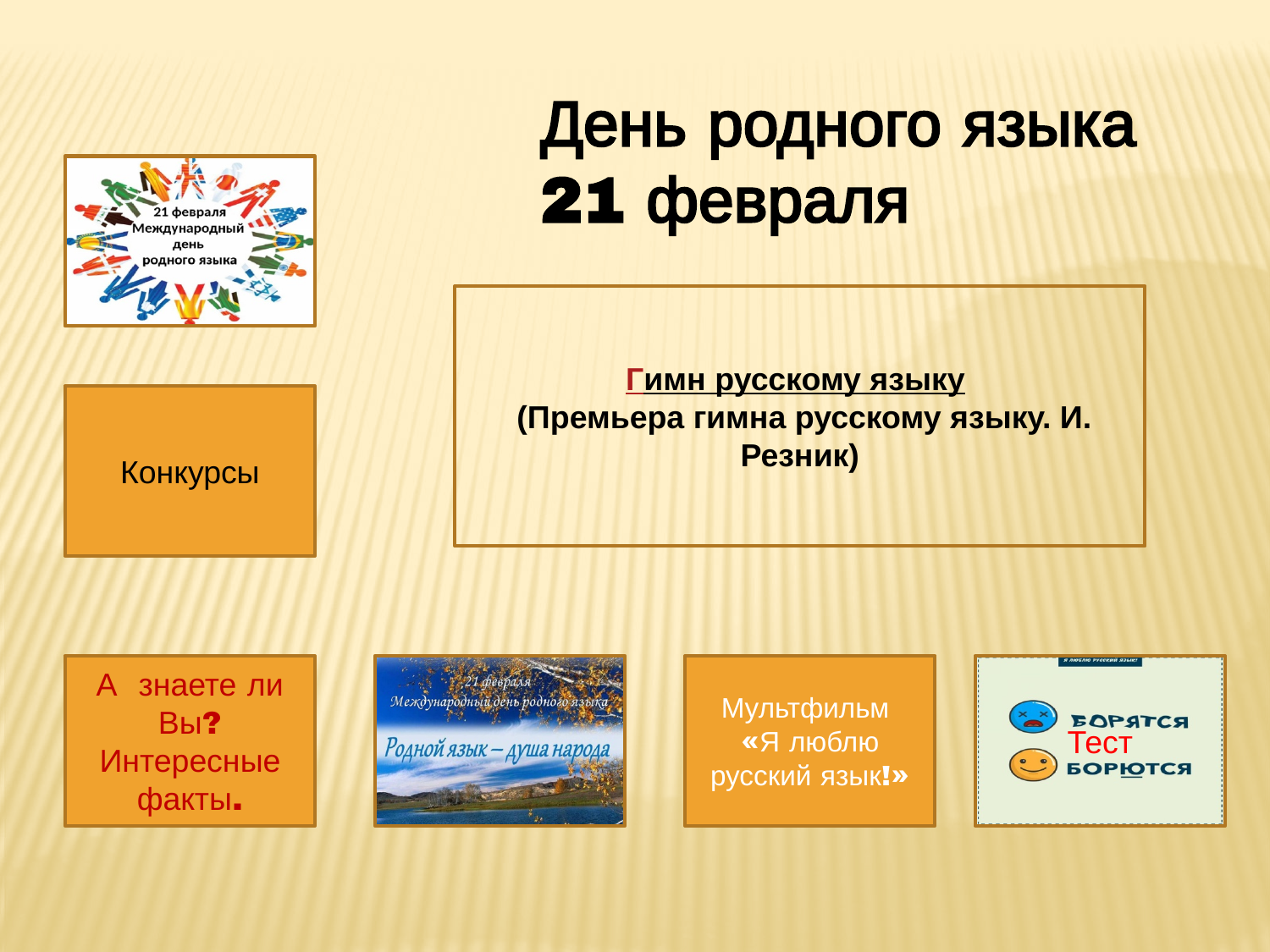

День родного языка
21 февраля

Гимн русскому языку
 (Премьера гимна русскому языку. И. Резник)
Конкурсы
А  знаете ли Вы?
Интересные факты.

Мультфильм
«Я люблю русский язык!»
Тест